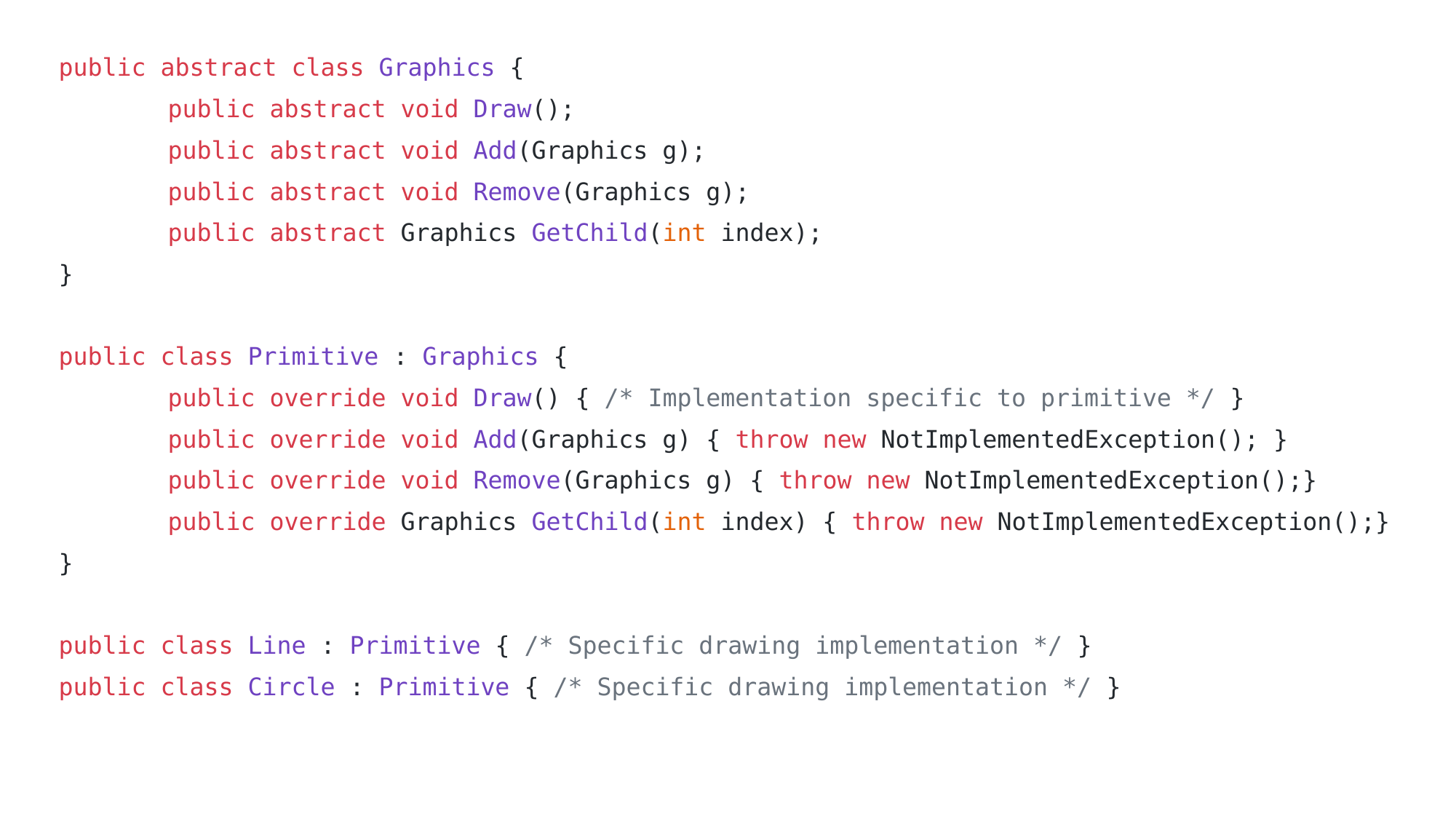

public abstract class Graphics {
	public abstract void Draw();
	public abstract void Add(Graphics g);
	public abstract void Remove(Graphics g);
	public abstract Graphics GetChild(int index);
}

public class Primitive : Graphics {
	public override void Draw() { /* Implementation specific to primitive */ }
	public override void Add(Graphics g) { throw new NotImplementedException(); }
	public override void Remove(Graphics g) { throw new NotImplementedException();}
	public override Graphics GetChild(int index) { throw new NotImplementedException();}
}

public class Line : Primitive { /* Specific drawing implementation */ }
public class Circle : Primitive { /* Specific drawing implementation */ }